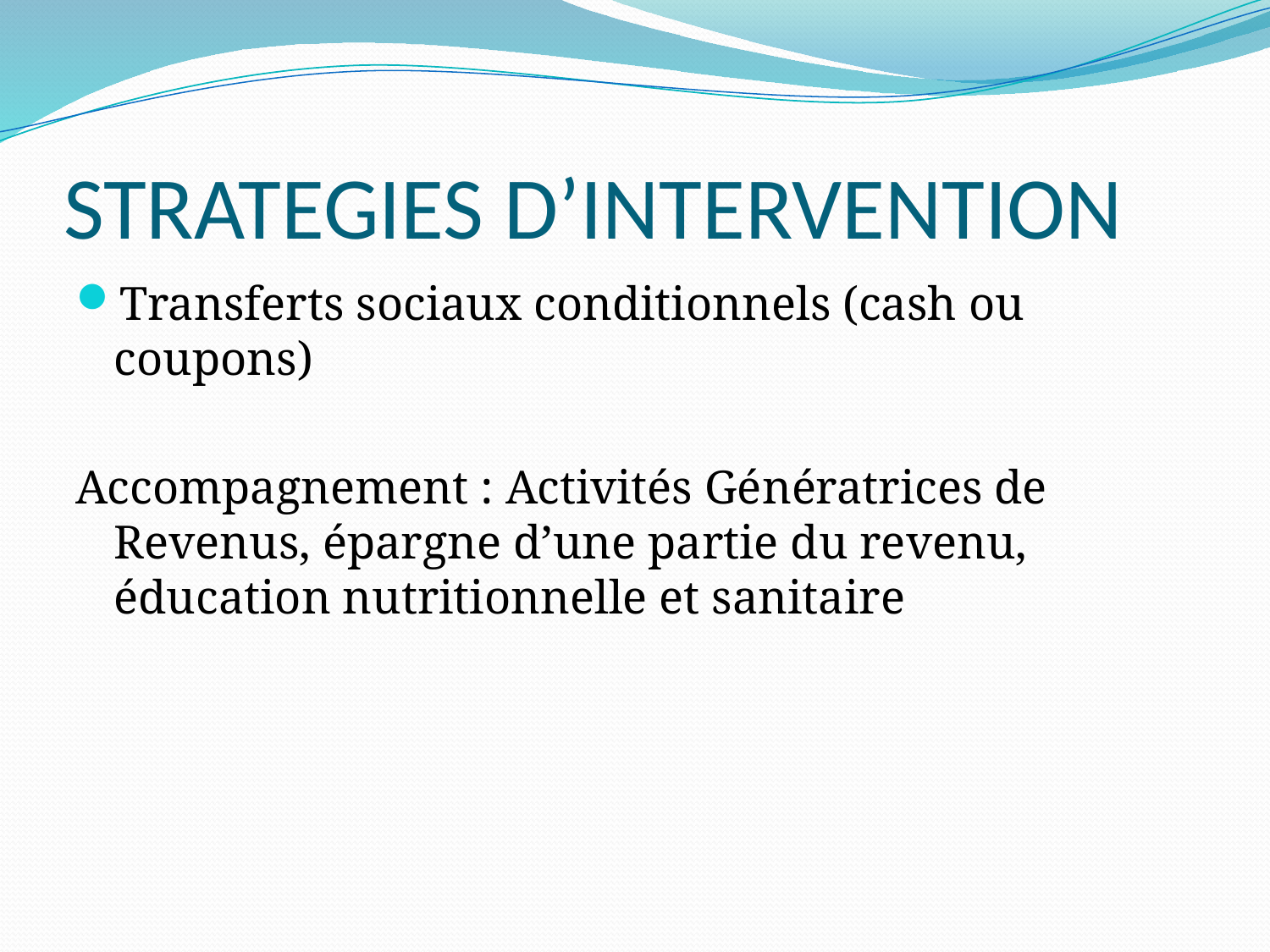

# STRATEGIES D’INTERVENTION
Transferts sociaux conditionnels (cash ou coupons)

Accompagnement : Activités Génératrices de Revenus, épargne d’une partie du revenu, éducation nutritionnelle et sanitaire